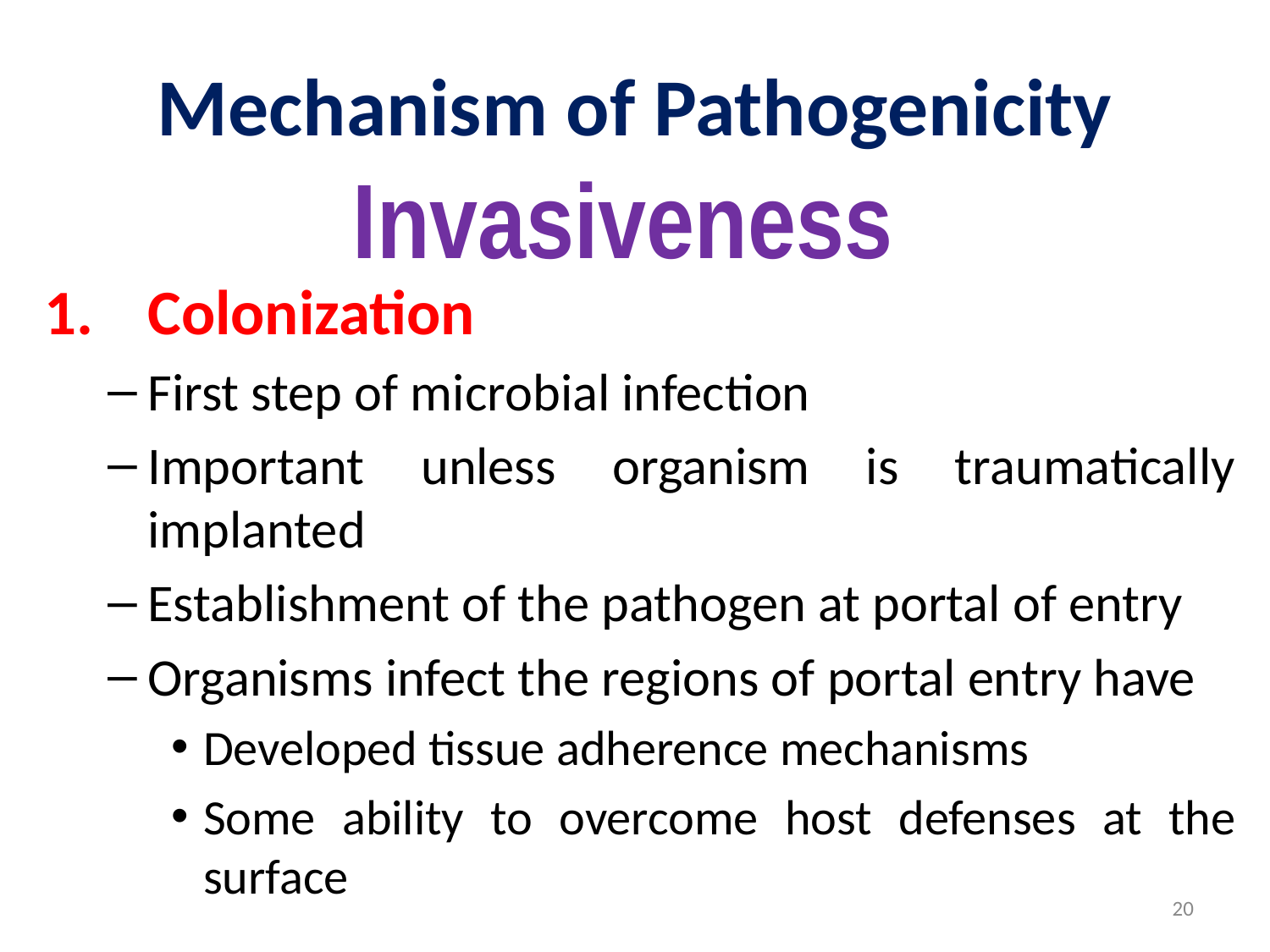

# Mechanism of Pathogenicity Invasiveness
Colonization
First step of microbial infection
Important unless organism is traumatically implanted
Establishment of the pathogen at portal of entry
Organisms infect the regions of portal entry have
Developed tissue adherence mechanisms
Some ability to overcome host defenses at the surface

20